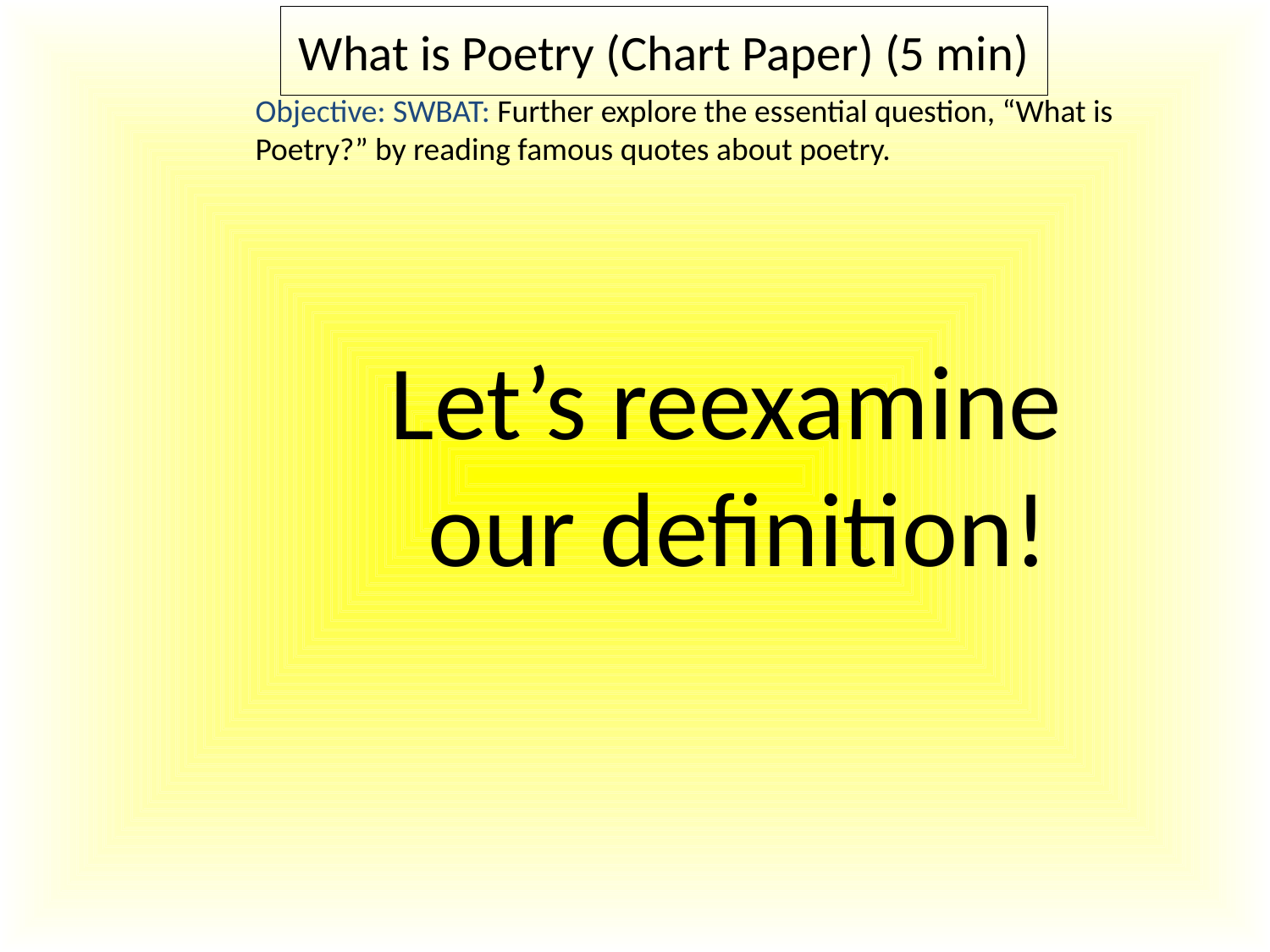

# What is Poetry (Chart Paper) (5 min)
	Objective: SWBAT: Further explore the essential question, “What is Poetry?” by reading famous quotes about poetry.

Let’s reexamine
 our definition!